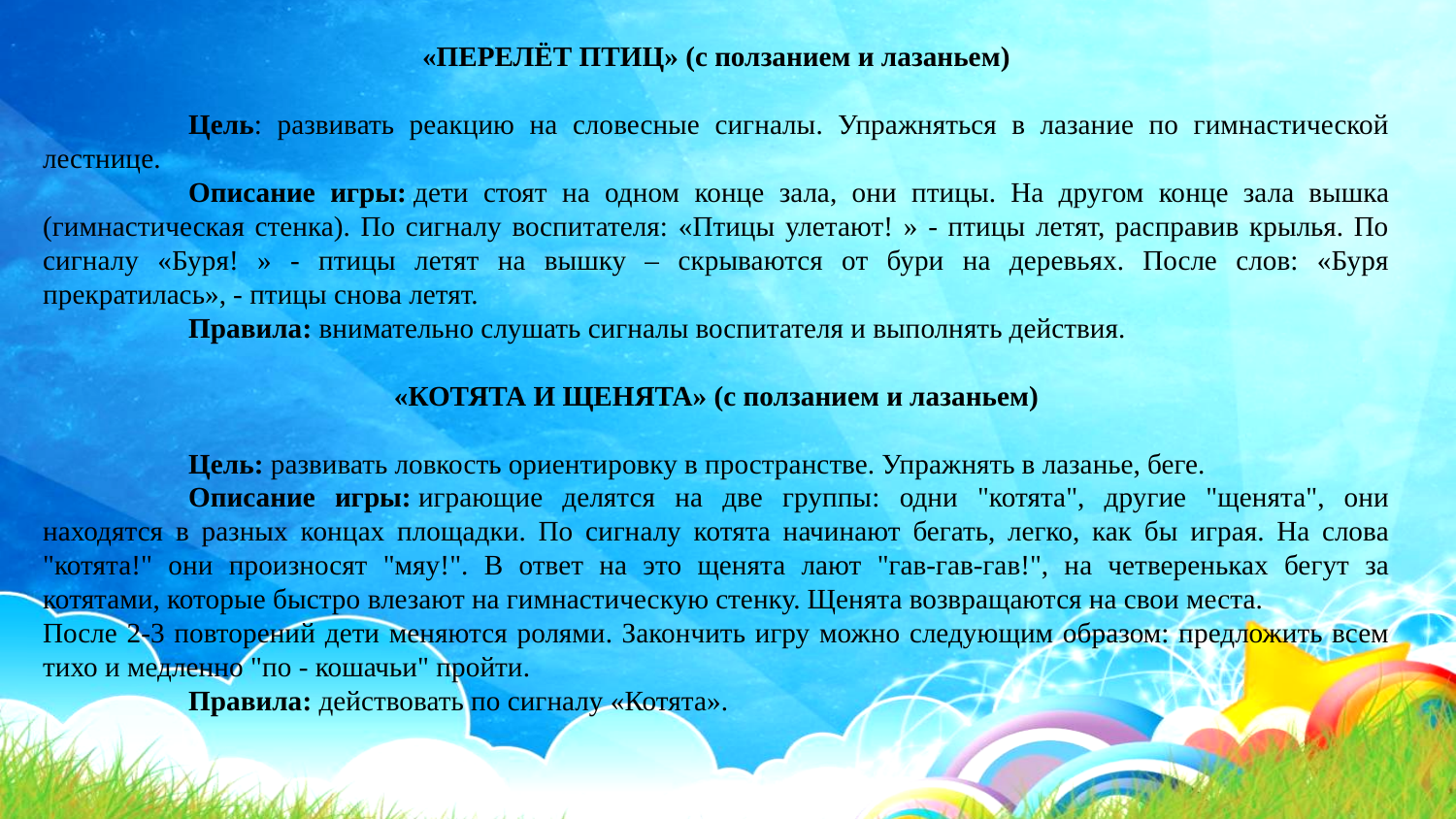

«ПЕРЕЛЁТ ПТИЦ» (с ползанием и лазаньем)

	Цель: развивать реакцию на словесные сигналы. Упражняться в лазание по гимнастической лестнице.
	Описание игры: дети стоят на одном конце зала, они птицы. На другом конце зала вышка (гимнастическая стенка). По сигналу воспитателя: «Птицы улетают! » - птицы летят, расправив крылья. По сигналу «Буря! » - птицы летят на вышку – скрываются от бури на деревьях. После слов: «Буря прекратилась», - птицы снова летят.
	Правила: внимательно слушать сигналы воспитателя и выполнять действия.

«КОТЯТА И ЩЕНЯТА» (с ползанием и лазаньем)

	Цель: развивать ловкость ориентировку в пространстве. Упражнять в лазанье, беге.
	Описание игры: играющие делятся на две группы: одни "котята", другие "щенята", они находятся в разных концах площадки. По сигналу котята начинают бегать, легко, как бы играя. На слова "котята!" они произносят "мяу!". В ответ на это щенята лают "гав-гав-гав!", на четвереньках бегут за котятами, которые быстро влезают на гимнастическую стенку. Щенята возвращаются на свои места.
После 2-3 повторений дети меняются ролями. Закончить игру можно следующим образом: предложить всем тихо и медленно "по - кошачьи" пройти.
	Правила: действовать по сигналу «Котята».